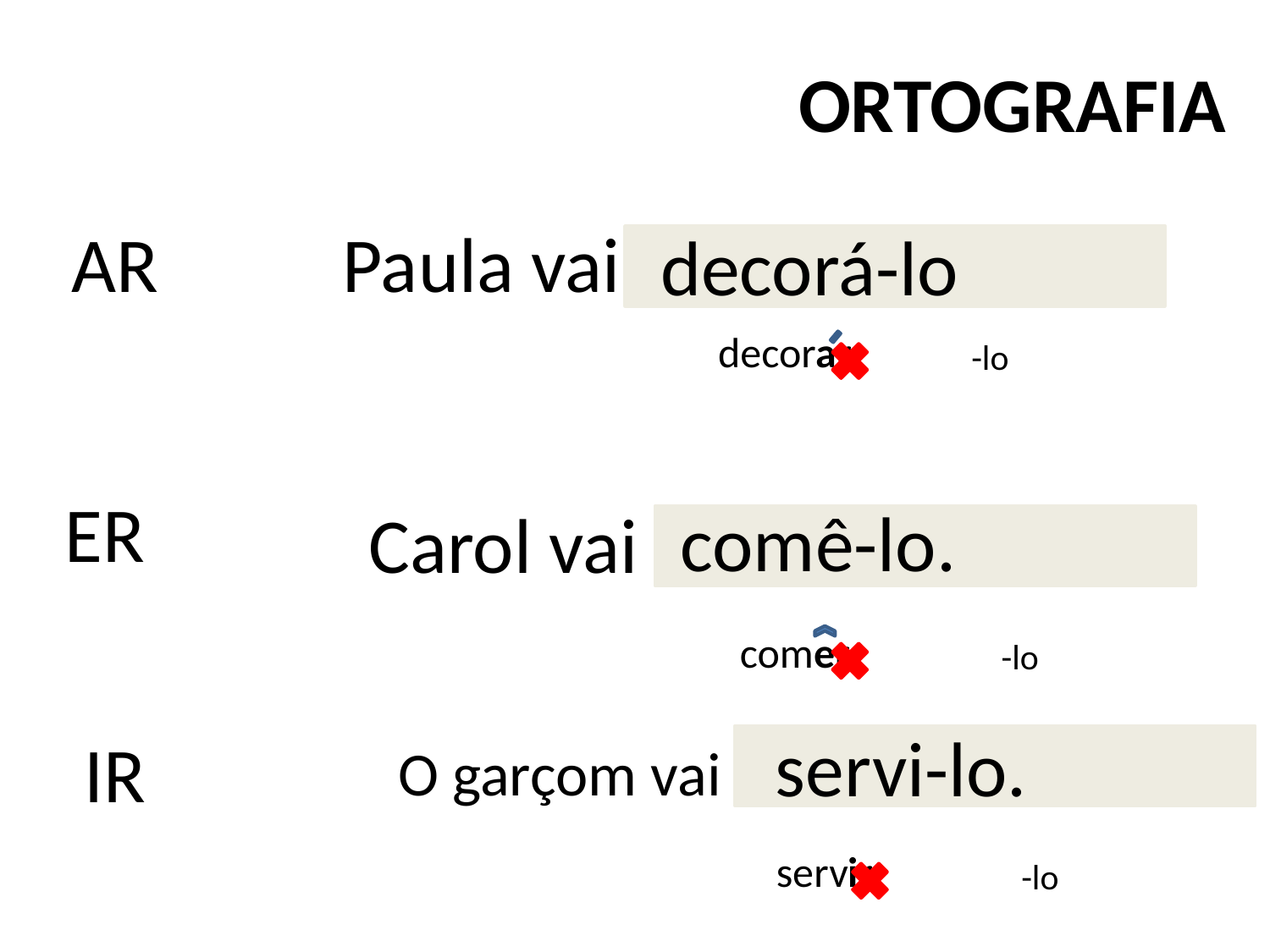

# ORTOGRAFIA
AR
Paula vai decorar o bolo.
     decorá-lo

decorar
-lo

ER
Carol vai comer o bolo.
     comê-lo.

comer
-lo

IR
O garçom vai servir o bolo.
     servi-lo.

servir
-lo